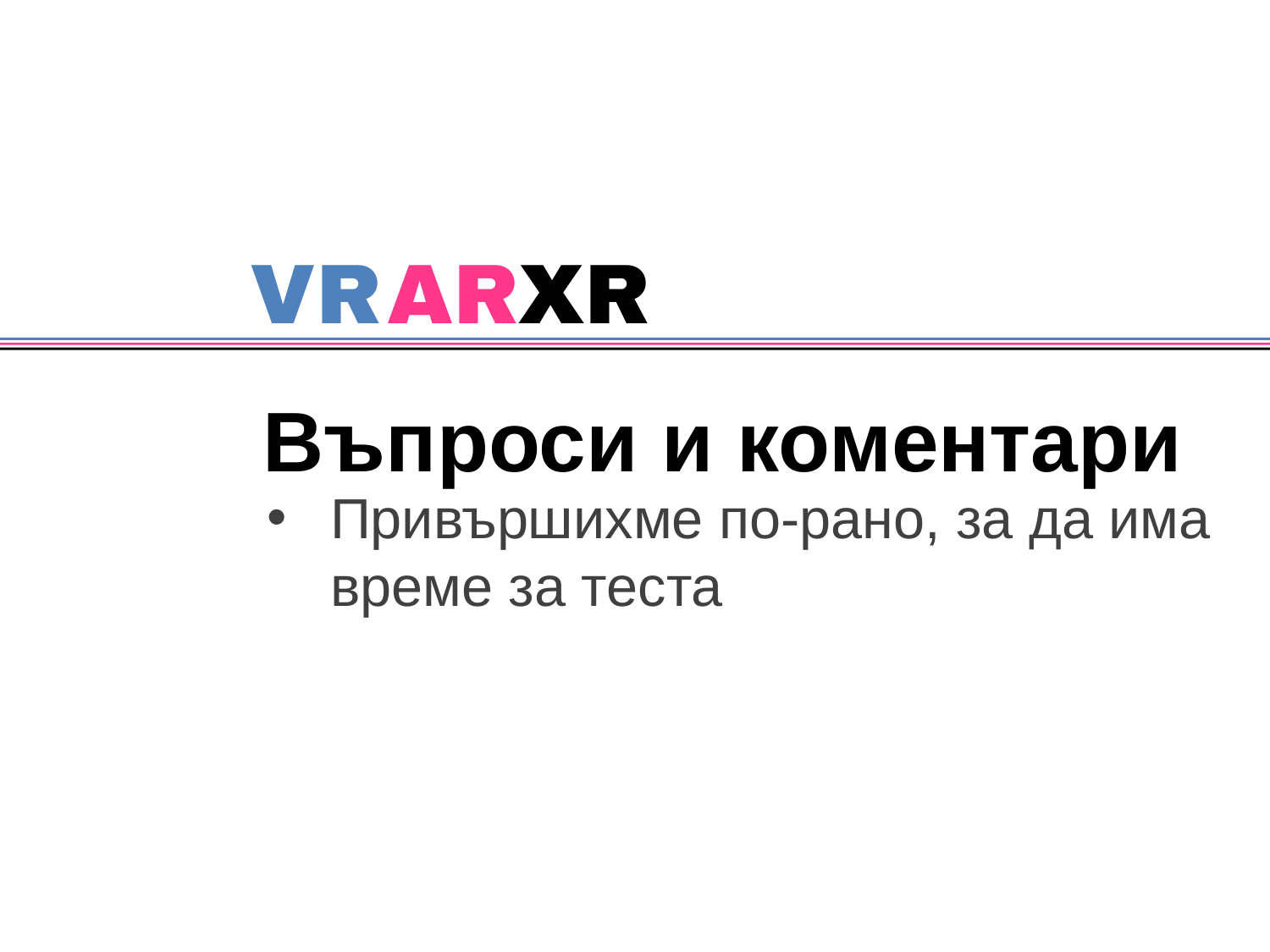

Въпроси и коментари
Привършихме по-рано, за да има време за теста